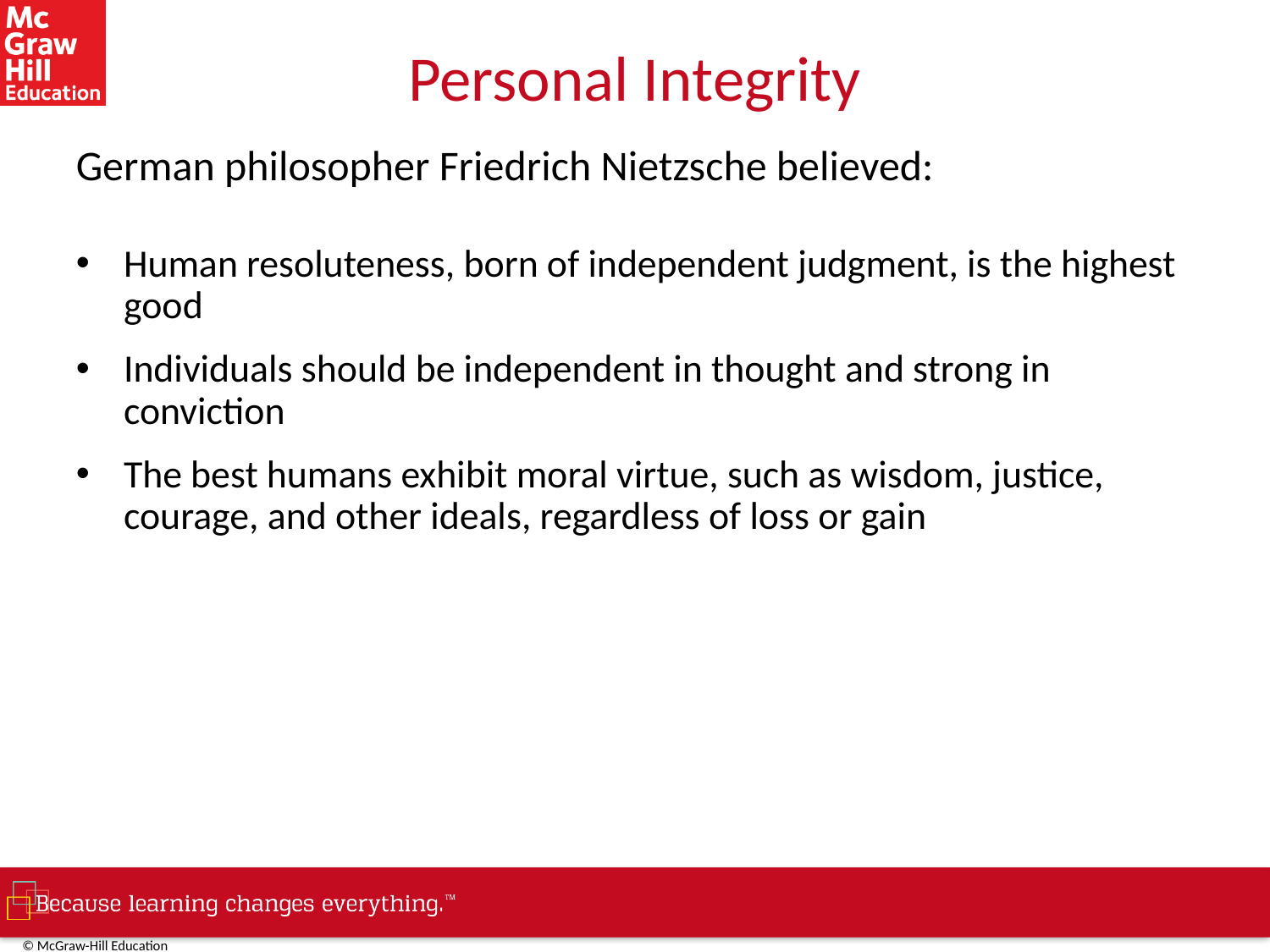

# Personal Integrity
German philosopher Friedrich Nietzsche believed:

Human resoluteness, born of independent judgment, is the highest good
Individuals should be independent in thought and strong in conviction
The best humans exhibit moral virtue, such as wisdom, justice, courage, and other ideals, regardless of loss or gain